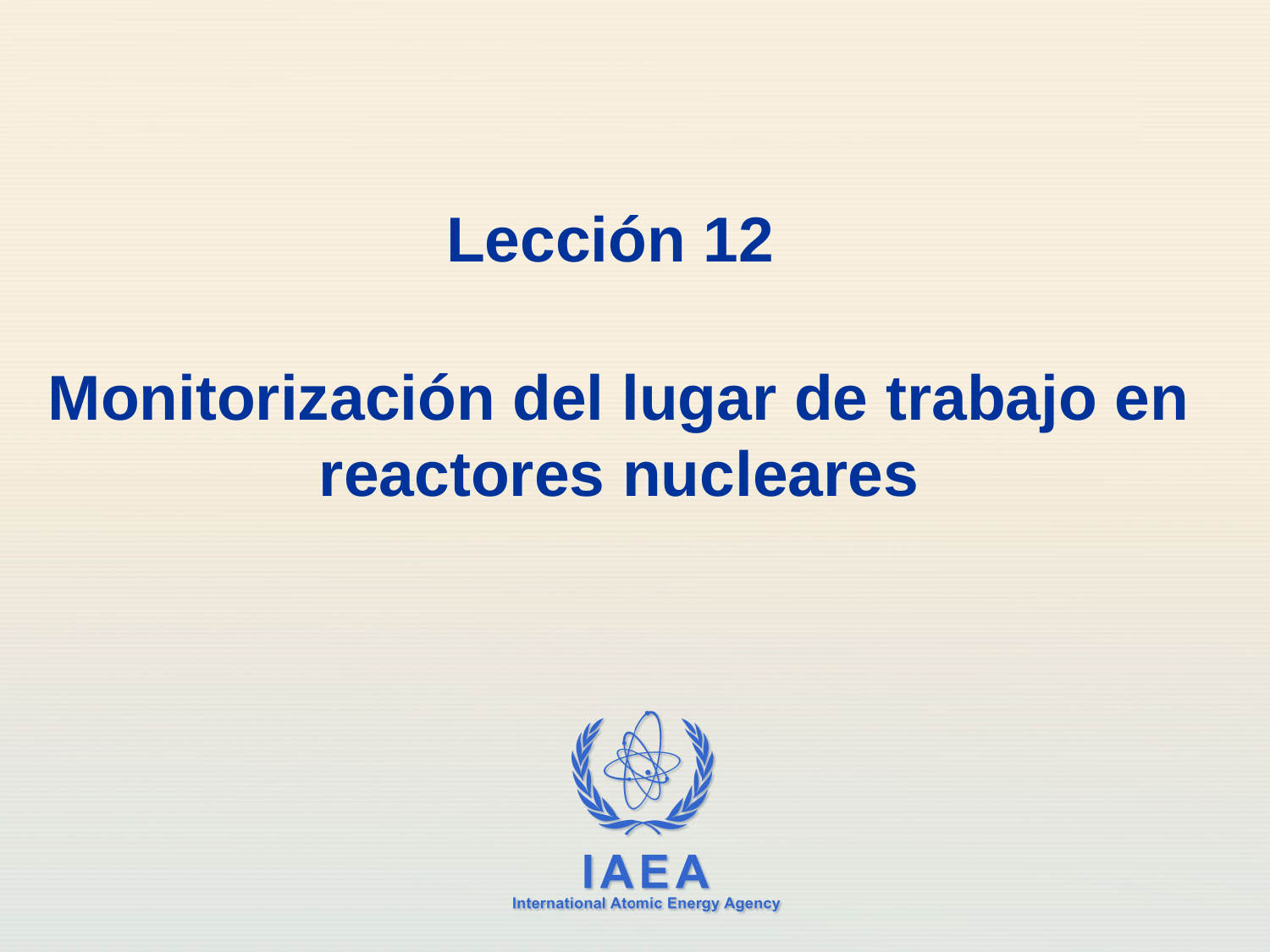

Lección 12

Monitorización del lugar de trabajo en reactores nucleares